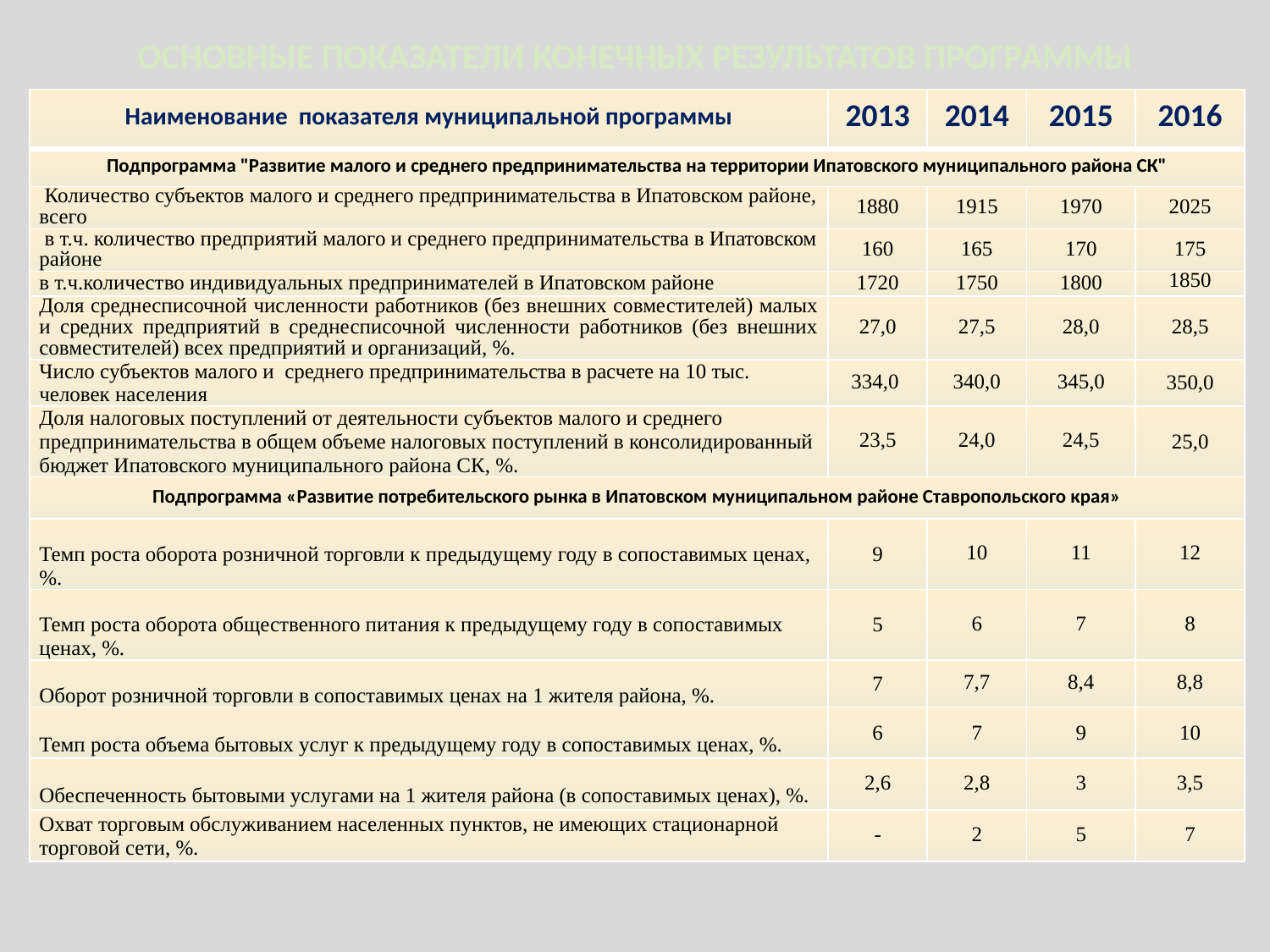

# ОСНОВНЫЕ ПОКАЗАТЕЛИ КОНЕЧНЫХ РЕЗУЛЬТАТОВ ПРОГРАММЫ
| Наименование показателя муниципальной программы | 2013 | 2014 | 2015 | 2016 |
| --- | --- | --- | --- | --- |
| Подпрограмма "Развитие малого и среднего предпринимательства на территории Ипатовского муниципального района СК" |  |  |  |  |
| Количество субъектов малого и среднего предпринимательства в Ипатовском районе, всего | 1880 | 1915 | 1970 | 2025 |
| в т.ч. количество предприятий малого и среднего предпринимательства в Ипатовском районе | 160 | 165 | 170 | 175 |
| в т.ч.количество индивидуальных предпринимателей в Ипатовском районе | 1720 | 1750 | 1800 | 1850 |
| Доля среднесписочной численности работников (без внешних совместителей) малых и средних предприятий в среднесписочной численности работников (без внешних совместителей) всех предприятий и организаций, %. | 27,0 | 27,5 | 28,0 | 28,5 |
| Число субъектов малого и среднего предпринимательства в расчете на 10 тыс. человек населения | 334,0 | 340,0 | 345,0 | 350,0 |
| Доля налоговых поступлений от деятельности субъектов малого и среднего предпринимательства в общем объеме налоговых поступлений в консолидированный бюджет Ипатовского муниципального района СК, %. | 23,5 | 24,0 | 24,5 | 25,0 |
| Подпрограмма «Развитие потребительского рынка в Ипатовском муниципальном районе Ставропольского края» |  |  |  |  |
| Темп роста оборота розничной торговли к предыдущему году в сопоставимых ценах, %. | 9 | 10 | 11 | 12 |
| Темп роста оборота общественного питания к предыдущему году в сопоставимых ценах, %. | 5 | 6 | 7 | 8 |
| Оборот розничной торговли в сопоставимых ценах на 1 жителя района, %. | 7 | 7,7 | 8,4 | 8,8 |
| Темп роста объема бытовых услуг к предыдущему году в сопоставимых ценах, %. | 6 | 7 | 9 | 10 |
| Обеспеченность бытовыми услугами на 1 жителя района (в сопоставимых ценах), %. | 2,6 | 2,8 | 3 | 3,5 |
| Охват торговым обслуживанием населенных пунктов, не имеющих стационарной торговой сети, %. | - | 2 | 5 | 7 |